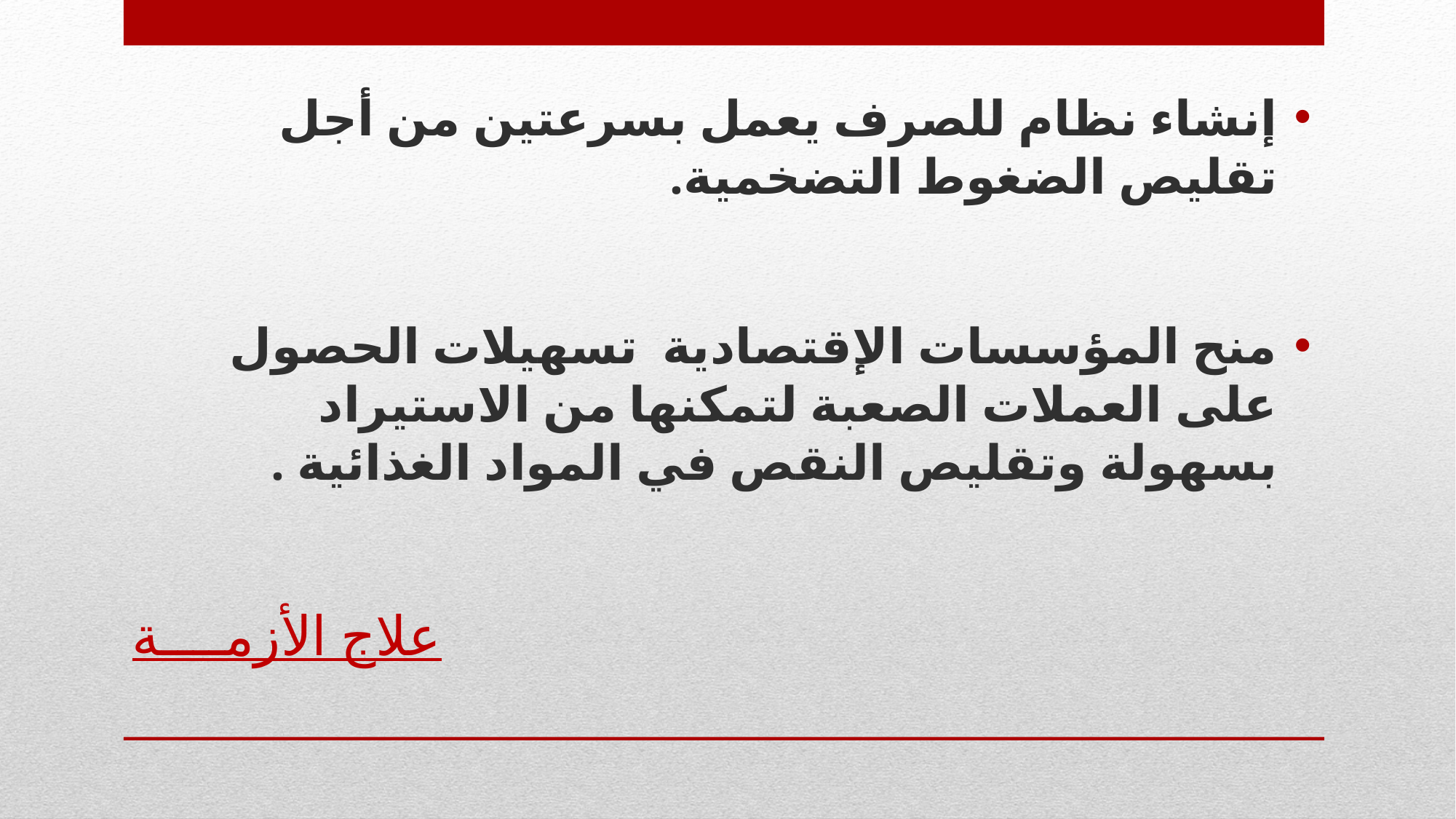

إنشاء نظام للصرف يعمل بسرعتين من أجل تقليص الضغوط التضخمية.

منح المؤسسات الإقتصادية  تسهيلات الحصول على العملات الصعبة لتمكنها من الاستيراد بسهولة وتقليص النقص في المواد الغذائية .

# علاج الأزمــــة